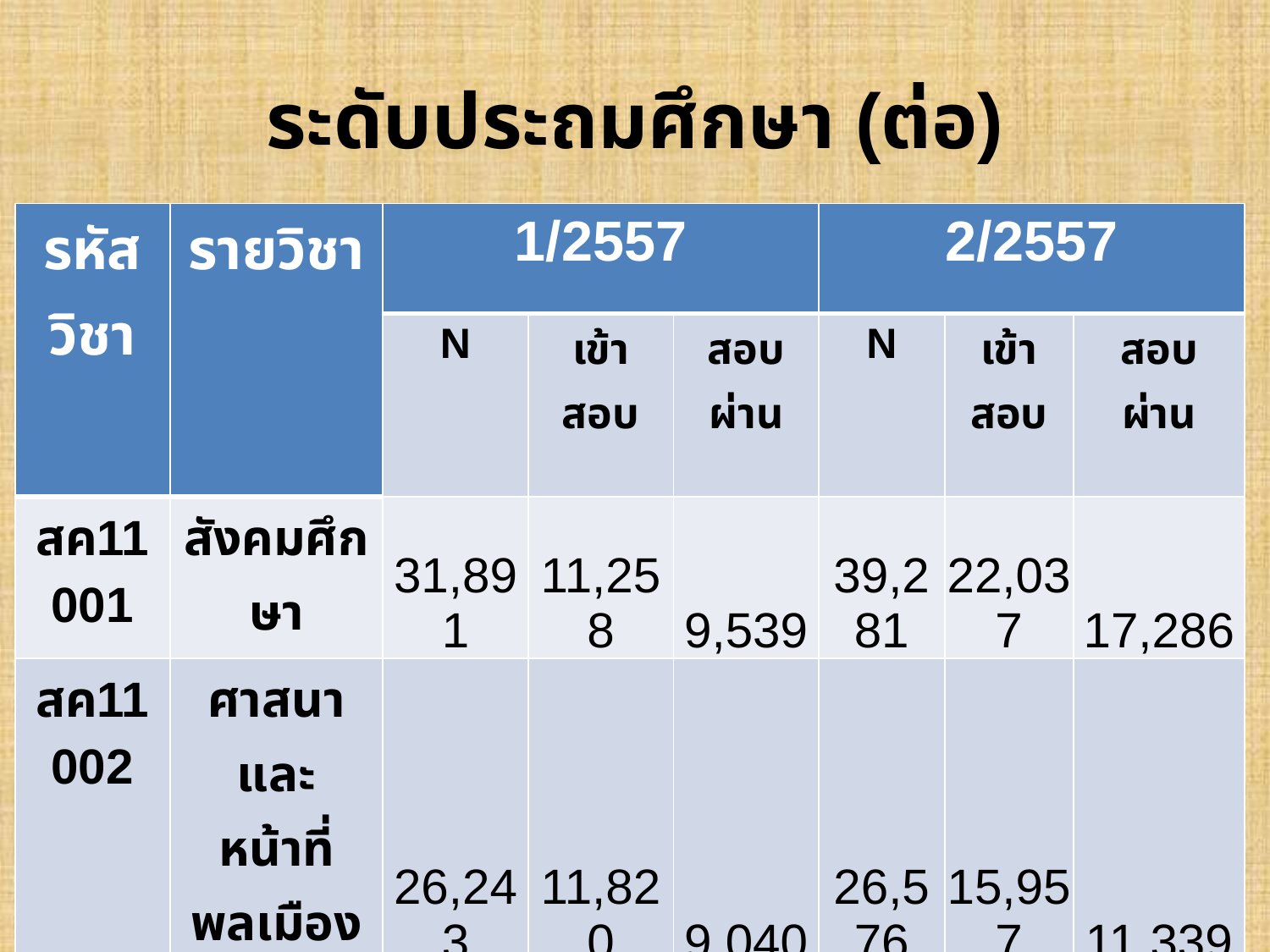

# ระดับประถมศึกษา (ต่อ)
| รหัสวิชา | รายวิชา | 1/2557 |  |  | 2/2557 |  |  |
| --- | --- | --- | --- | --- | --- | --- | --- |
|  |  | N | เข้าสอบ | สอบผ่าน | N | เข้าสอบ | สอบผ่าน |
| สค11001 | สังคมศึกษา | 31,891 | 11,258 | 9,539 | 39,281 | 22,037 | 17,286 |
| สค11002 | ศาสนาและหน้าที่พลเมือง | 26,243 | 11,820 | 9,040 | 26,576 | 15,957 | 11,339 |
| สค11003 | การพัฒนาตนเอง ชุมชน สังคม | 42,067 | 19,705 | 14,614 | 23,663 | 14,161 | 9,060 |